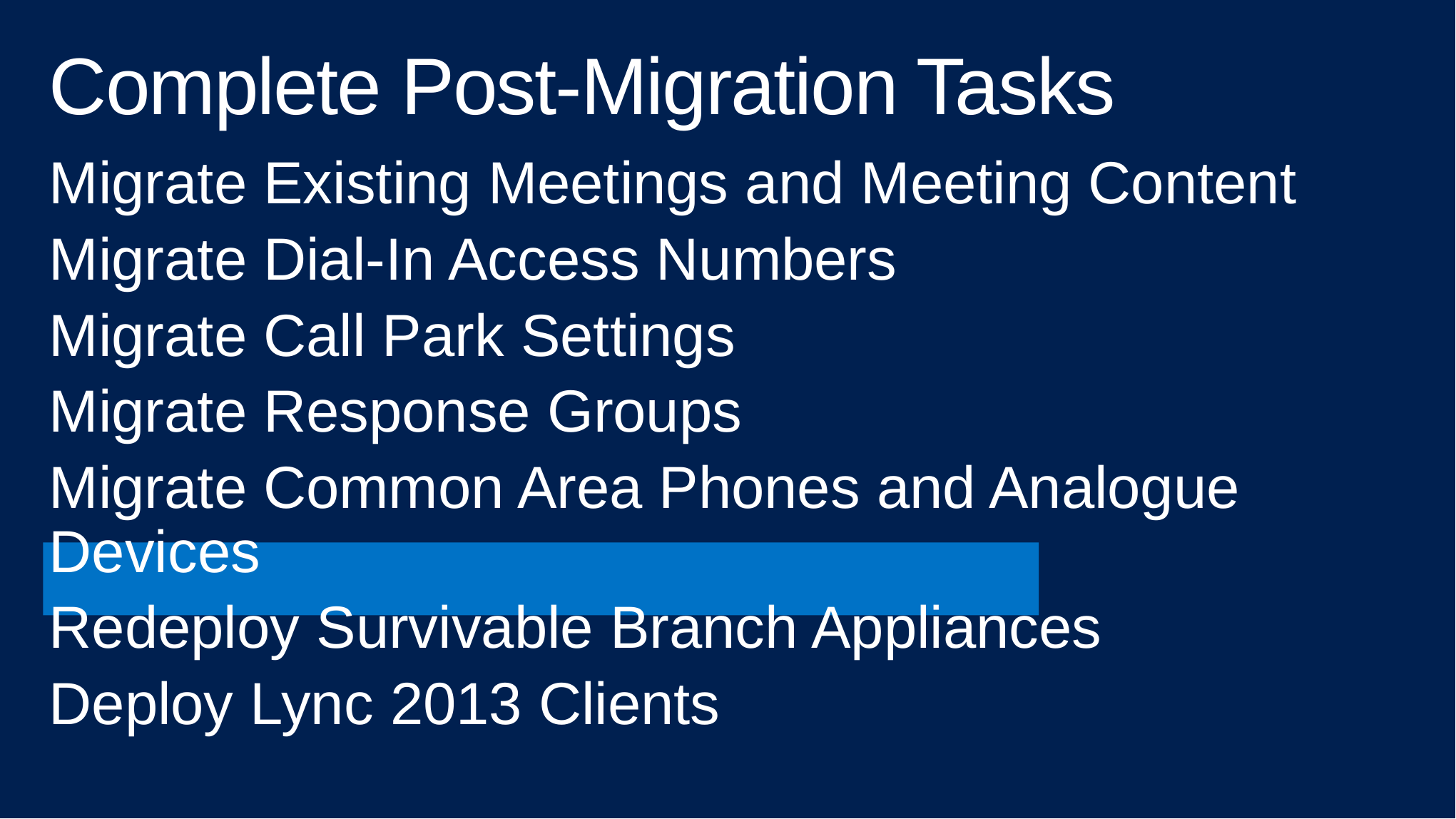

# Complete Post-Migration Tasks
Migrate Existing Meetings and Meeting Content
Migrate Dial-In Access Numbers
Migrate Call Park Settings
Migrate Response Groups
Migrate Common Area Phones and Analogue Devices
Redeploy Survivable Branch Appliances
Deploy Lync 2013 Clients